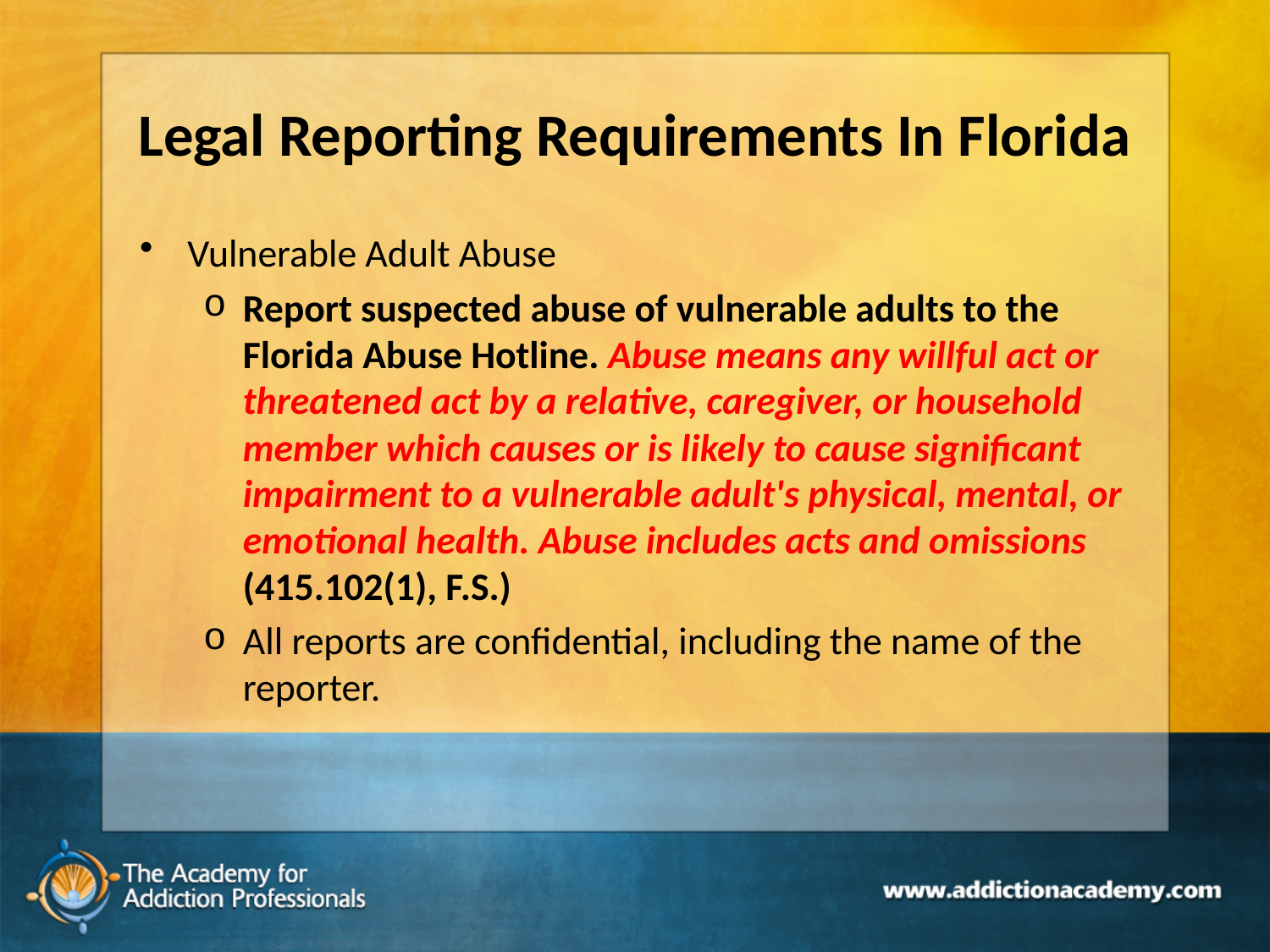

# Legal Reporting Requirements In Florida
Vulnerable Adult Abuse
Report suspected abuse of vulnerable adults to the Florida Abuse Hotline. Abuse means any willful act or threatened act by a relative, caregiver, or household member which causes or is likely to cause significant impairment to a vulnerable adult's physical, mental, or emotional health. Abuse includes acts and omissions  (415.102(1), F.S.)
All reports are confidential, including the name of the reporter.